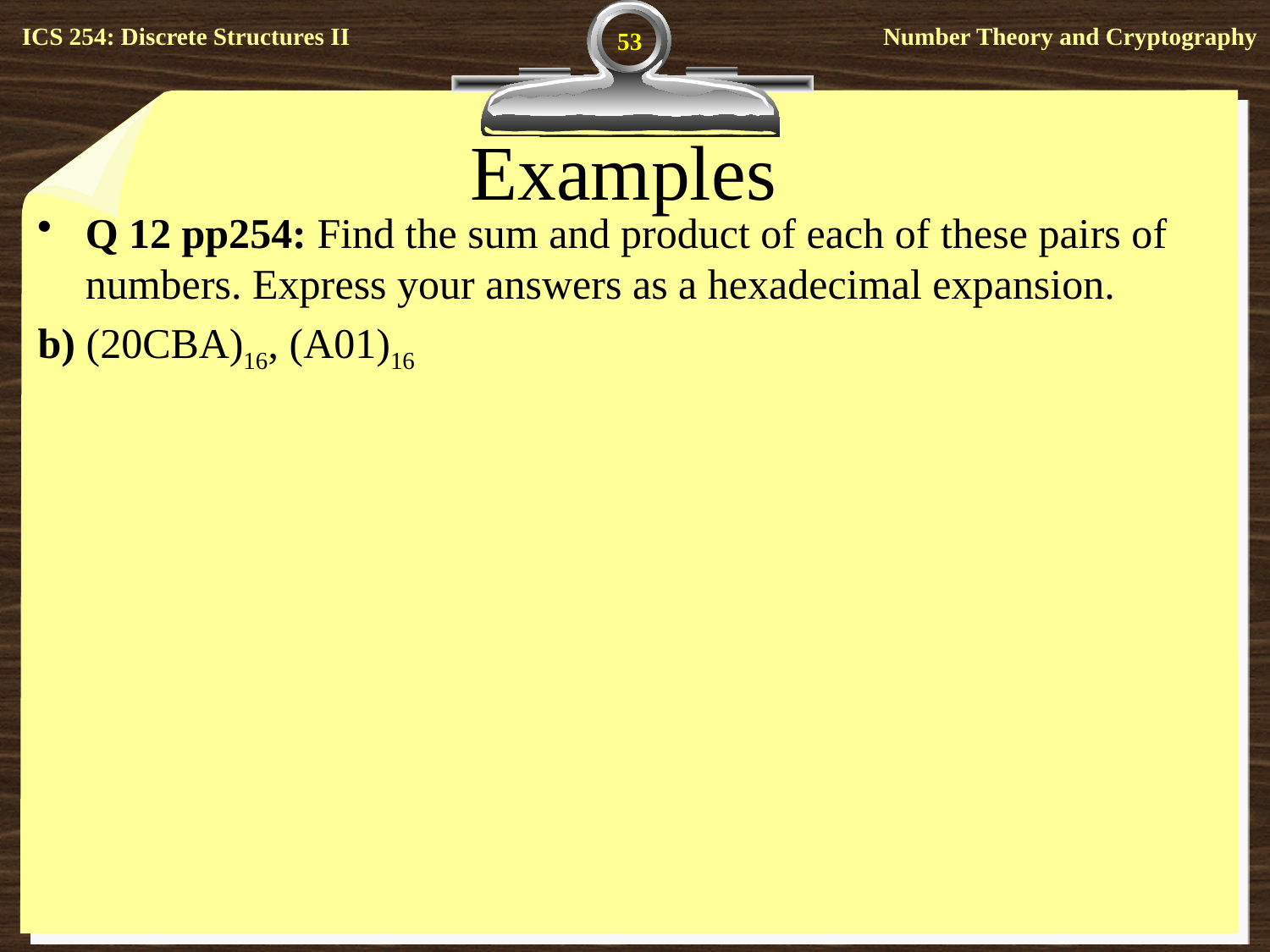

53
# Examples
Q 12 pp254: Find the sum and product of each of these pairs of numbers. Express your answers as a hexadecimal expansion.
b) (20CBA)16, (A01)16